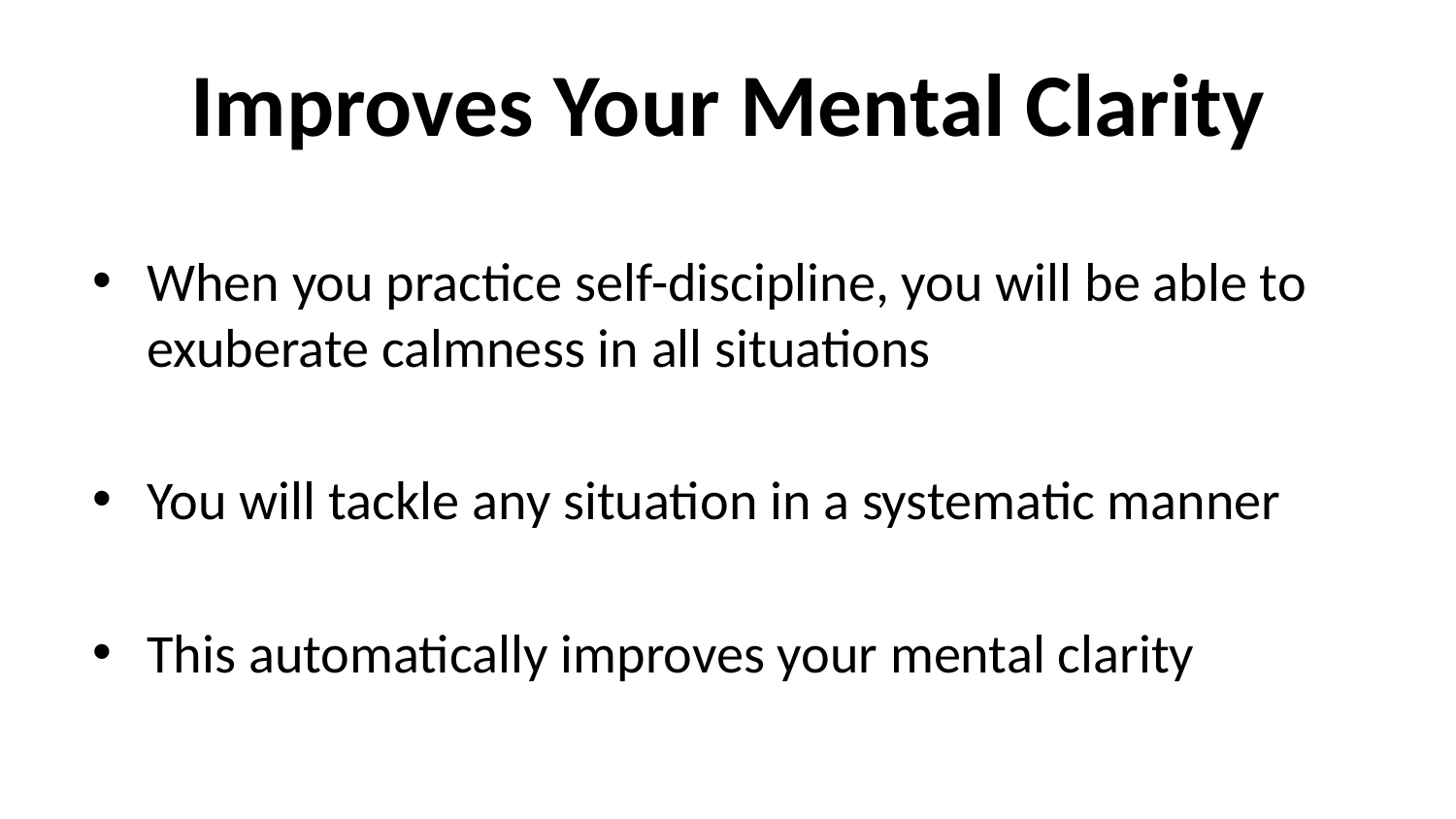

# Improves Your Mental Clarity
When you practice self-discipline, you will be able to exuberate calmness in all situations

You will tackle any situation in a systematic manner

This automatically improves your mental clarity